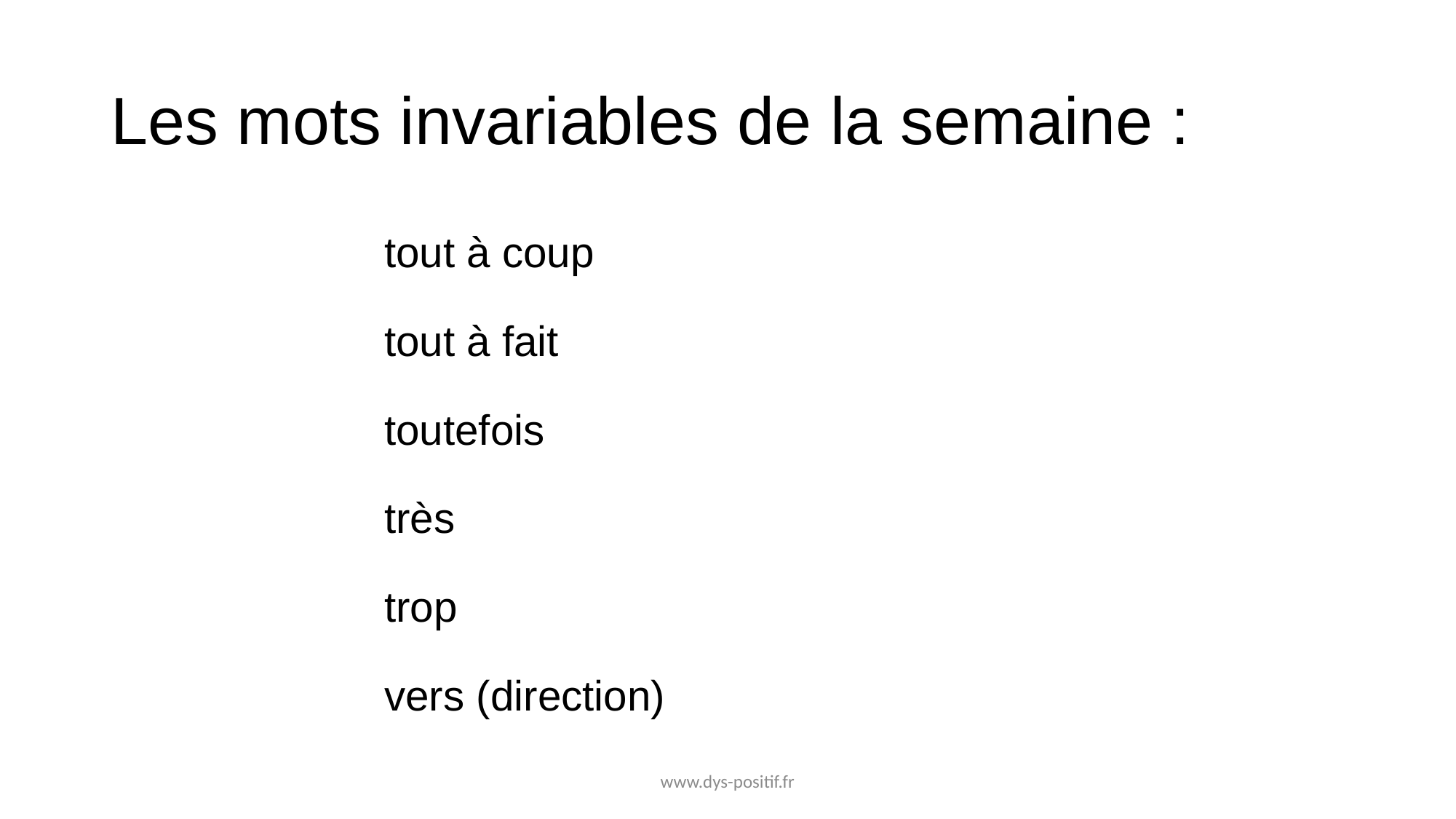

# Les mots invariables de la semaine :
tout à coup
tout à fait
toutefois
très
trop
vers (direction)

www.dys-positif.fr